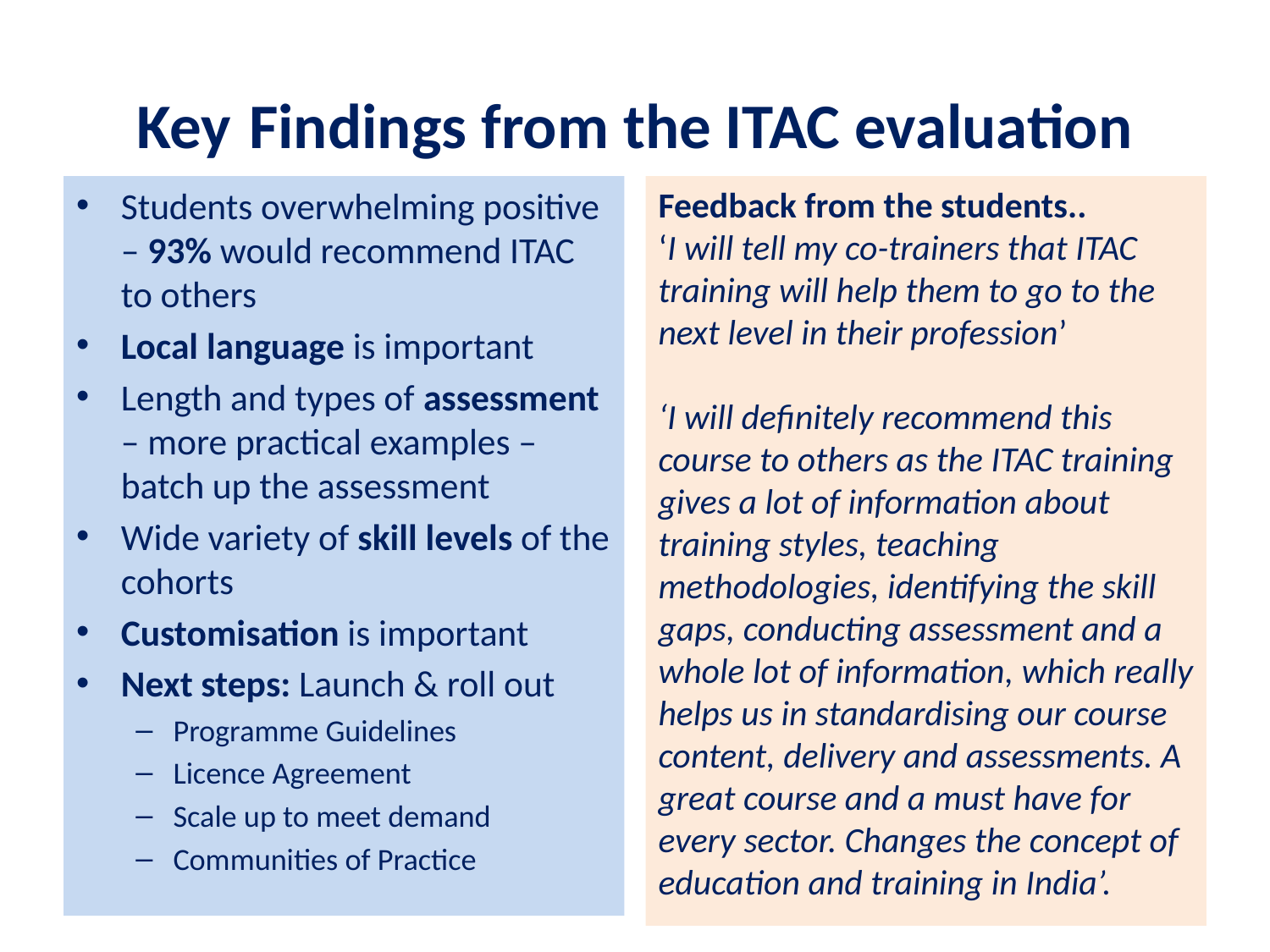

# Key Findings from the ITAC evaluation
Students overwhelming positive – 93% would recommend ITAC to others
Local language is important
Length and types of assessment – more practical examples – batch up the assessment
Wide variety of skill levels of the cohorts
Customisation is important
Next steps: Launch & roll out
Programme Guidelines
Licence Agreement
Scale up to meet demand
Communities of Practice
Feedback from the students..
‘I will tell my co-trainers that ITAC training will help them to go to the next level in their profession’

‘I will definitely recommend this course to others as the ITAC training gives a lot of information about training styles, teaching methodologies, identifying the skill gaps, conducting assessment and a whole lot of information, which really helps us in standardising our course content, delivery and assessments. A great course and a must have for every sector. Changes the concept of education and training in India’.